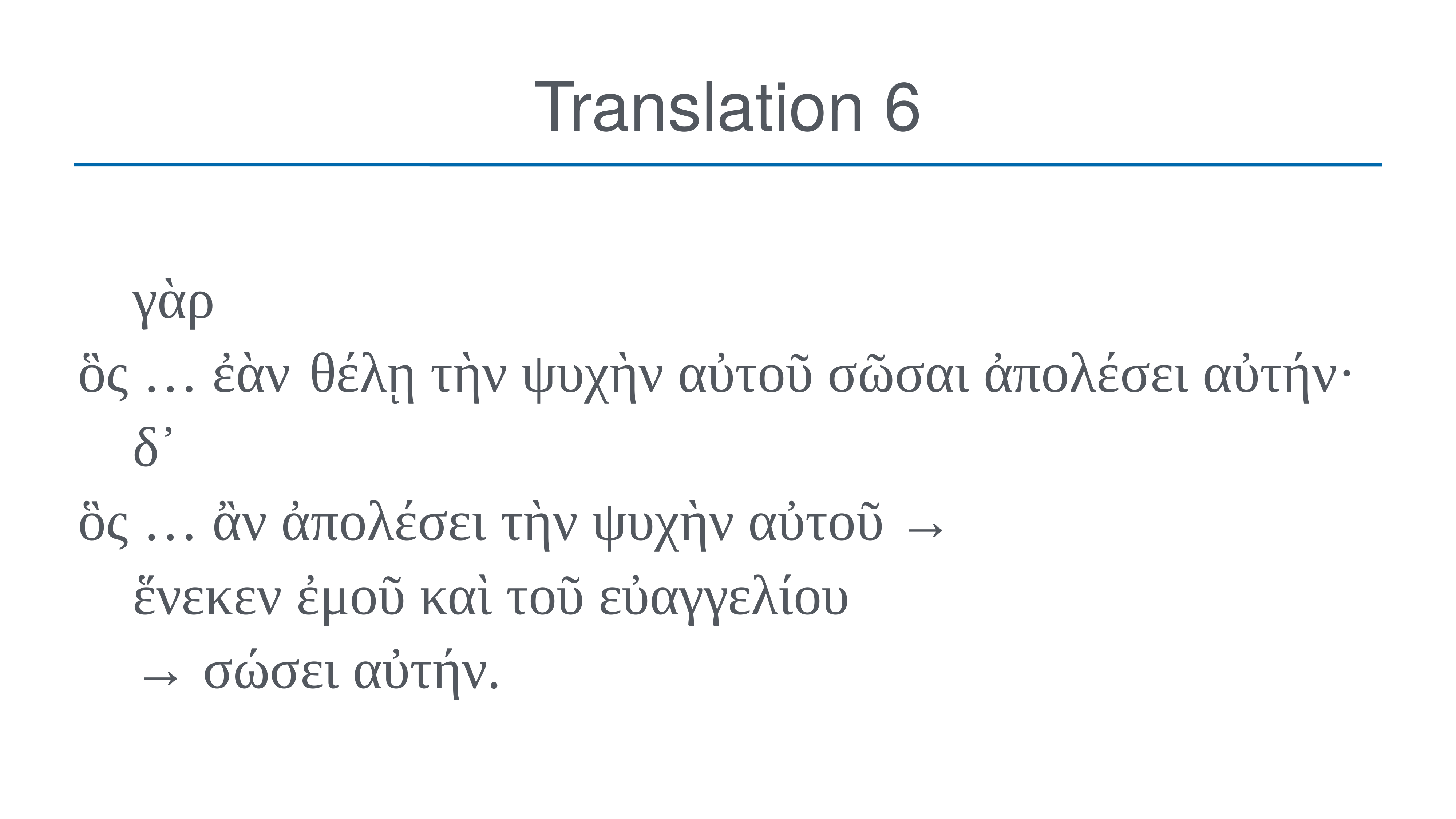

# Translation 6
	γὰρ
ὃς … ἐὰν  θέλῃ τὴν ψυχὴν αὐτοῦ σῶσαι ἀπολέσει αὐτήν·
	δ᾽
ὃς … ἂν ἀπολέσει τὴν ψυχὴν αὐτοῦ →
	ἕνεκεν ἐμοῦ καὶ τοῦ εὐαγγελίου
	→ σώσει αὐτήν.